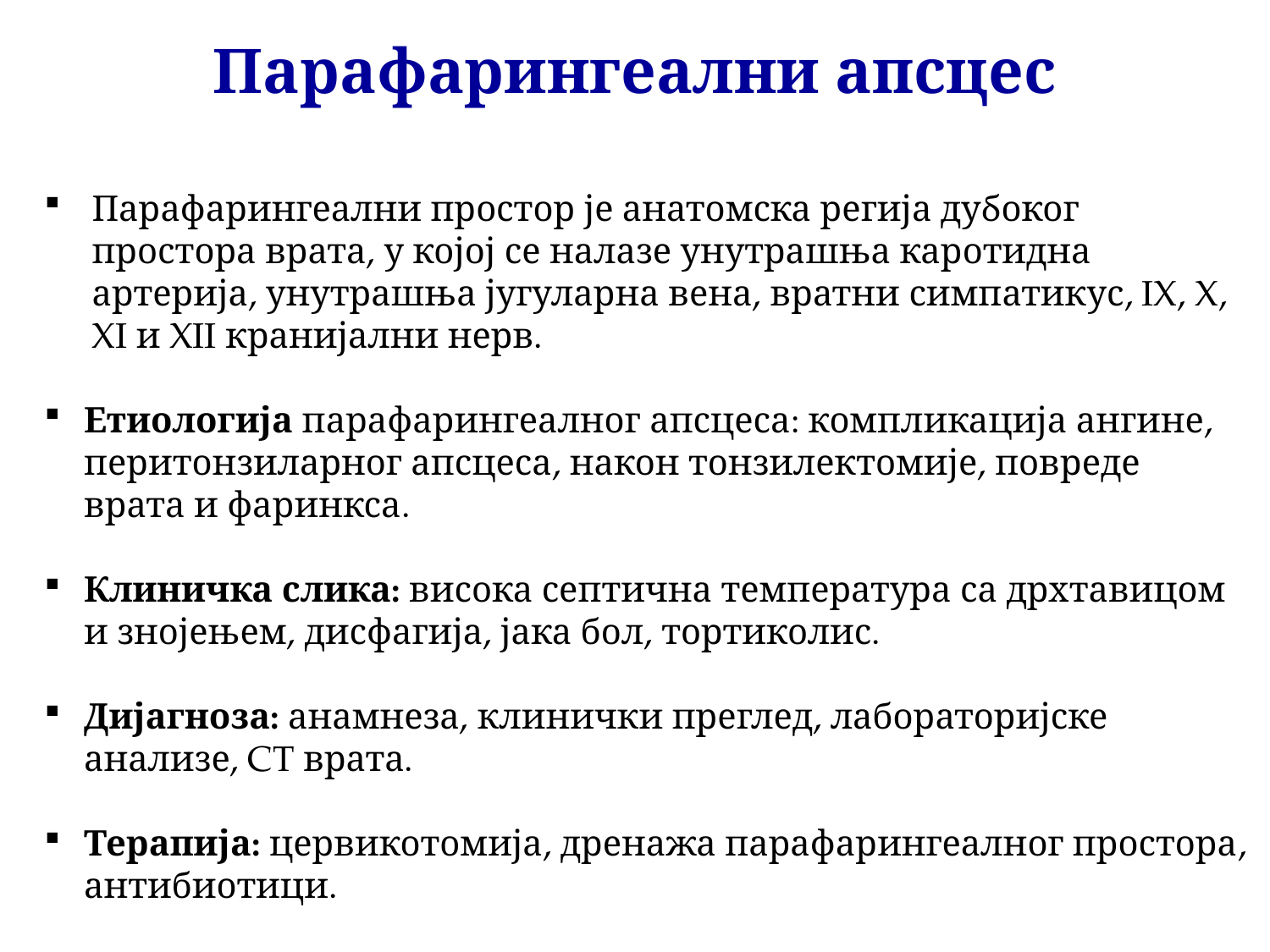

Парафарингеални апсцес
Парафарингеални простор је анатомска регија дубоког простора врата, у којој се налазе унутрашња каротидна артерија, унутрашња југуларна вена, вратни симпатикус, IX, X, XI и XII кранијални нерв.

Етиологија парафарингеалног апсцеса: компликација ангине, перитонзиларног апсцеса, након тонзилектомије, повреде врата и фаринкса.

Клиничка слика: висока септична температура са дрхтавицом и знојењем, дисфагија, јака бол, тортиколис.

Дијагноза: анамнеза, клинички преглед, лабораторијске анализе, CT врата.

Терапија: цервикотомија, дренажа парафарингеалног простора, антибиотици.